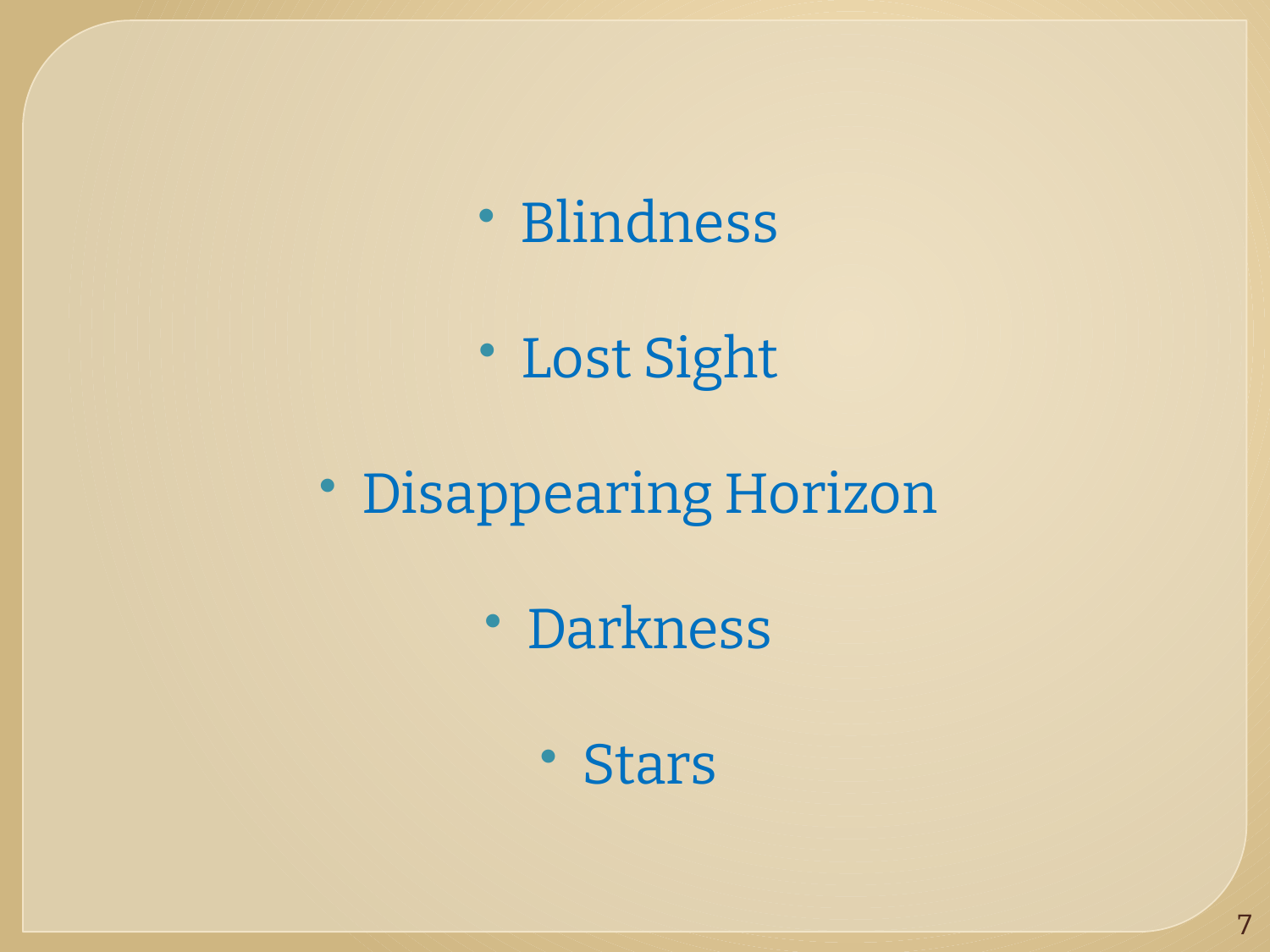

# Blindness

Lost Sight

Disappearing Horizon

Darkness

Stars
7